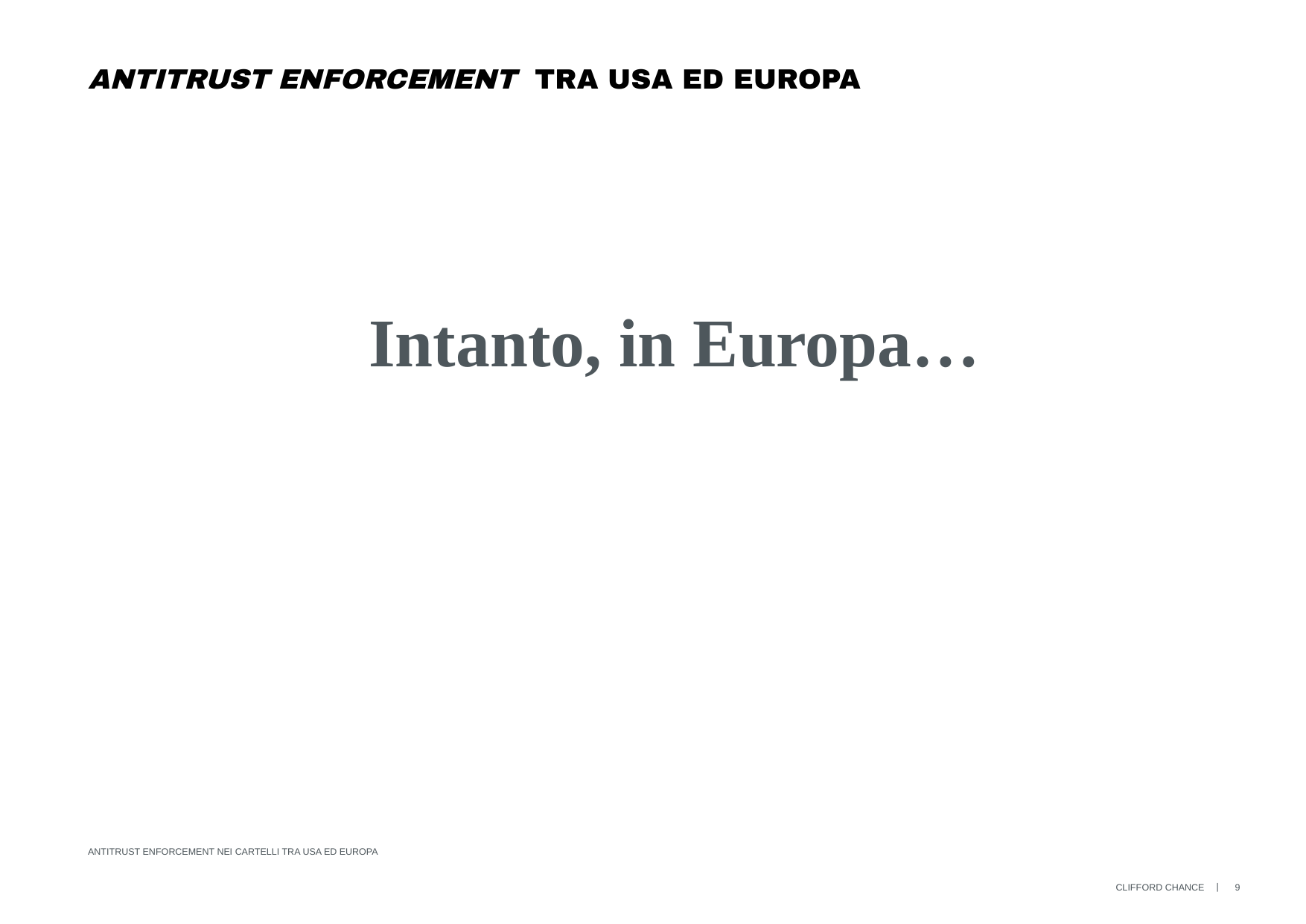

# Antitrust Enforcement  tra Usa ED Europa

Intanto, in Europa…

ANTITRUST ENFORCEMENT NEI CARTELLI TRA USA ED EUROPA

9